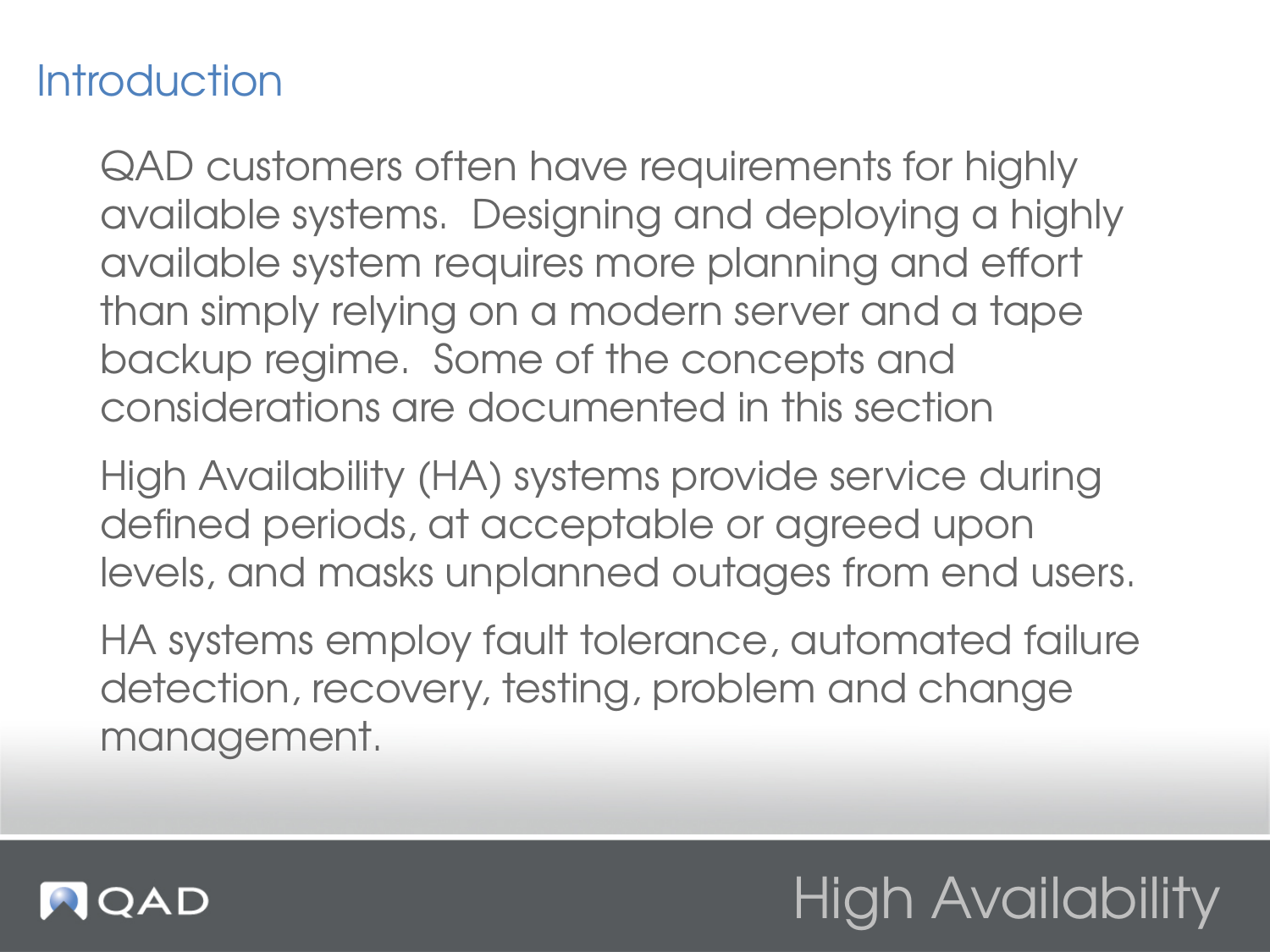

Introduction
QAD customers often have requirements for highly available systems.  Designing and deploying a highly available system requires more planning and effort than simply relying on a modern server and a tape backup regime.  Some of the concepts and considerations are documented in this section
High Availability (HA) systems provide service during defined periods, at acceptable or agreed upon levels, and masks unplanned outages from end users.
HA systems employ fault tolerance, automated failure detection, recovery, testing, problem and change management.

# High Availability